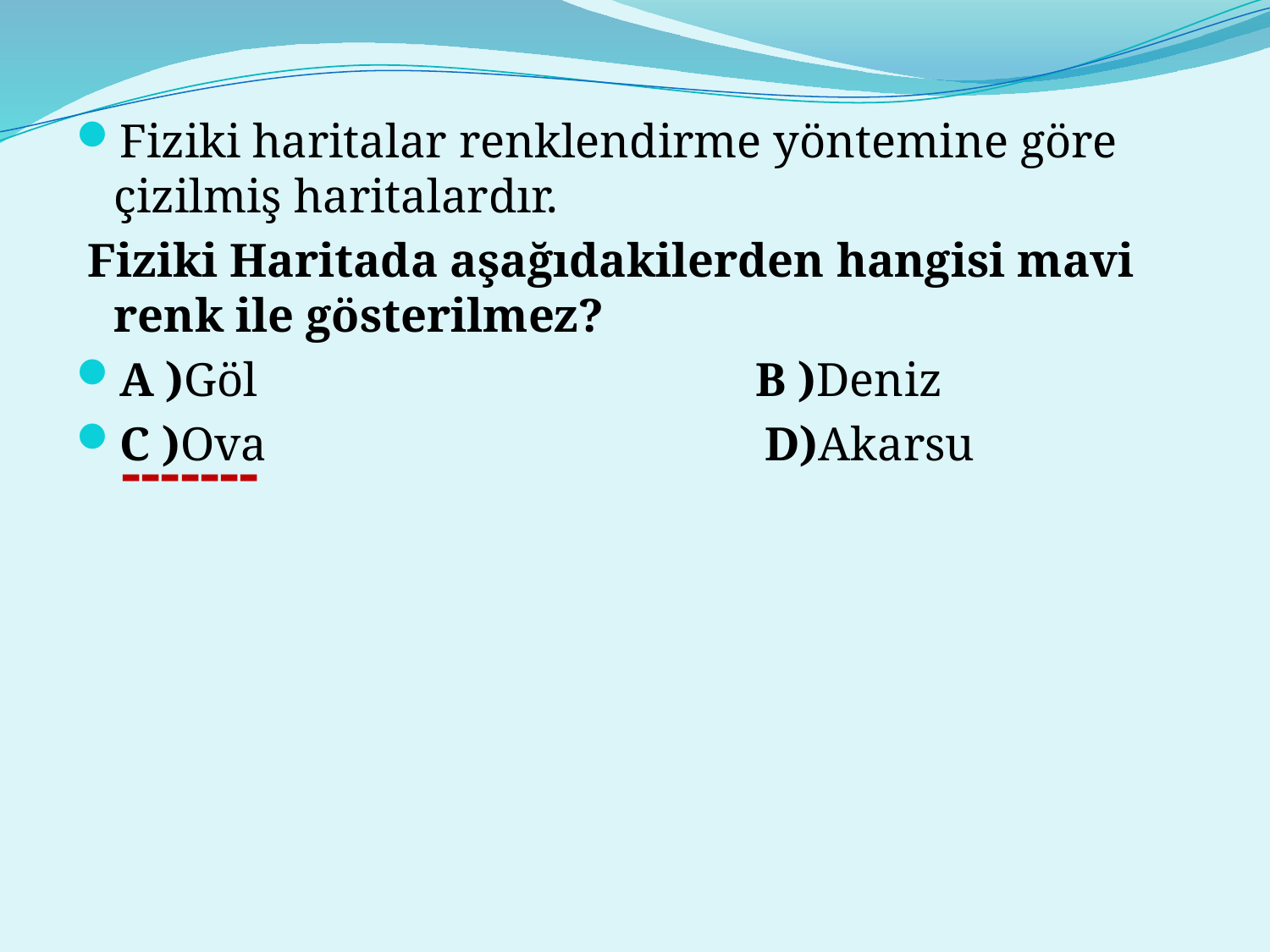

Fiziki haritalar renklendirme yöntemine göre çizilmiş haritalardır.
 Fiziki Haritada aşağıdakilerden hangisi mavi renk ile gösterilmez?
A )Göl                                          B )Deniz
C )Ova                                          D)Akarsu
-------